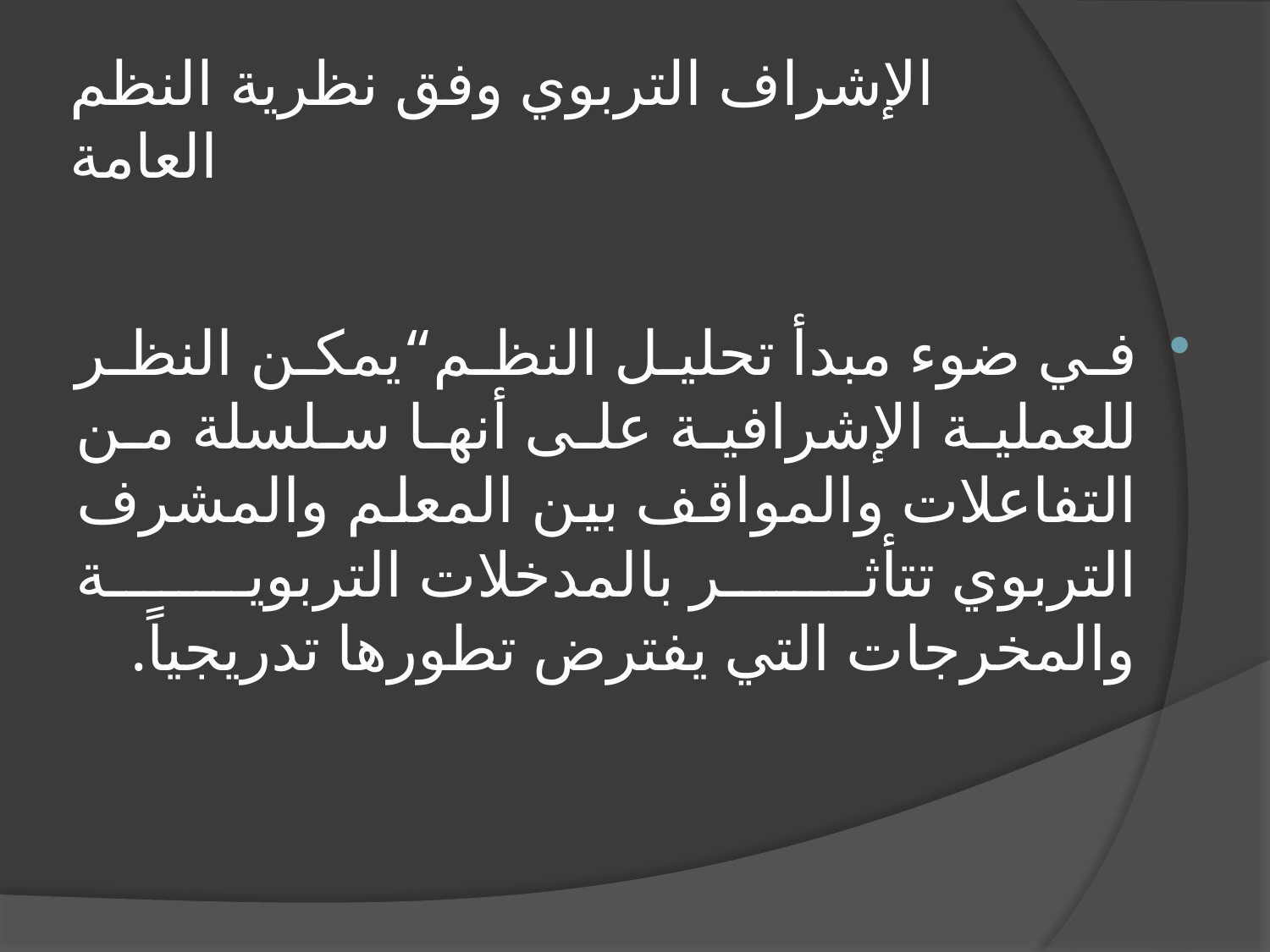

# الإشراف التربوي وفق نظرية النظم العامة
في ضوء مبدأ تحليل النظم“يمكن النظر للعملية الإشرافية على أنها سلسلة من التفاعلات والمواقف بين المعلم والمشرف التربوي تتأثر بالمدخلات التربوية والمخرجات التي يفترض تطورها تدريجياً.